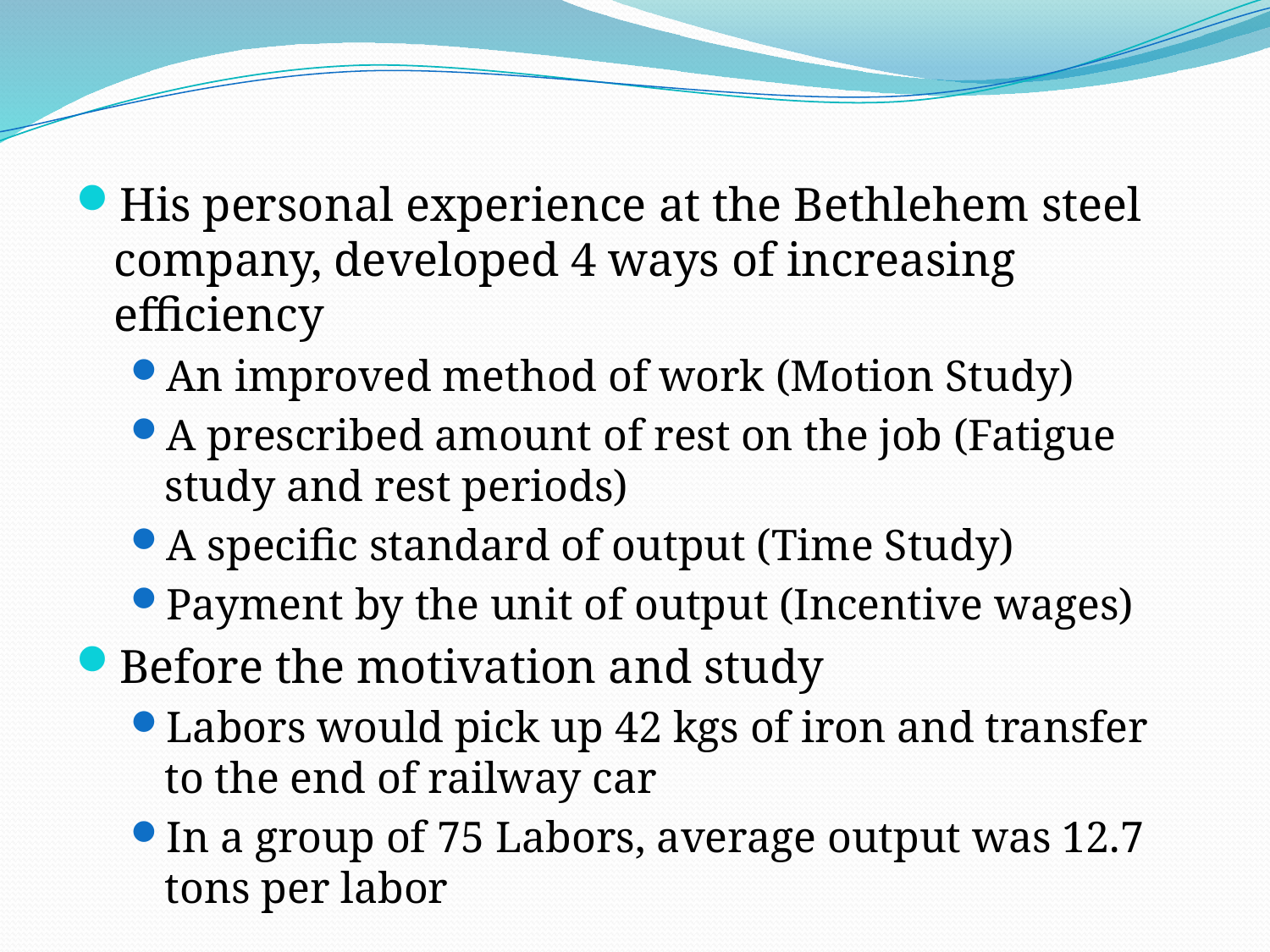

#
His personal experience at the Bethlehem steel company, developed 4 ways of increasing efficiency
An improved method of work (Motion Study)
A prescribed amount of rest on the job (Fatigue study and rest periods)
A specific standard of output (Time Study)
Payment by the unit of output (Incentive wages)
Before the motivation and study
Labors would pick up 42 kgs of iron and transfer to the end of railway car
In a group of 75 Labors, average output was 12.7 tons per labor